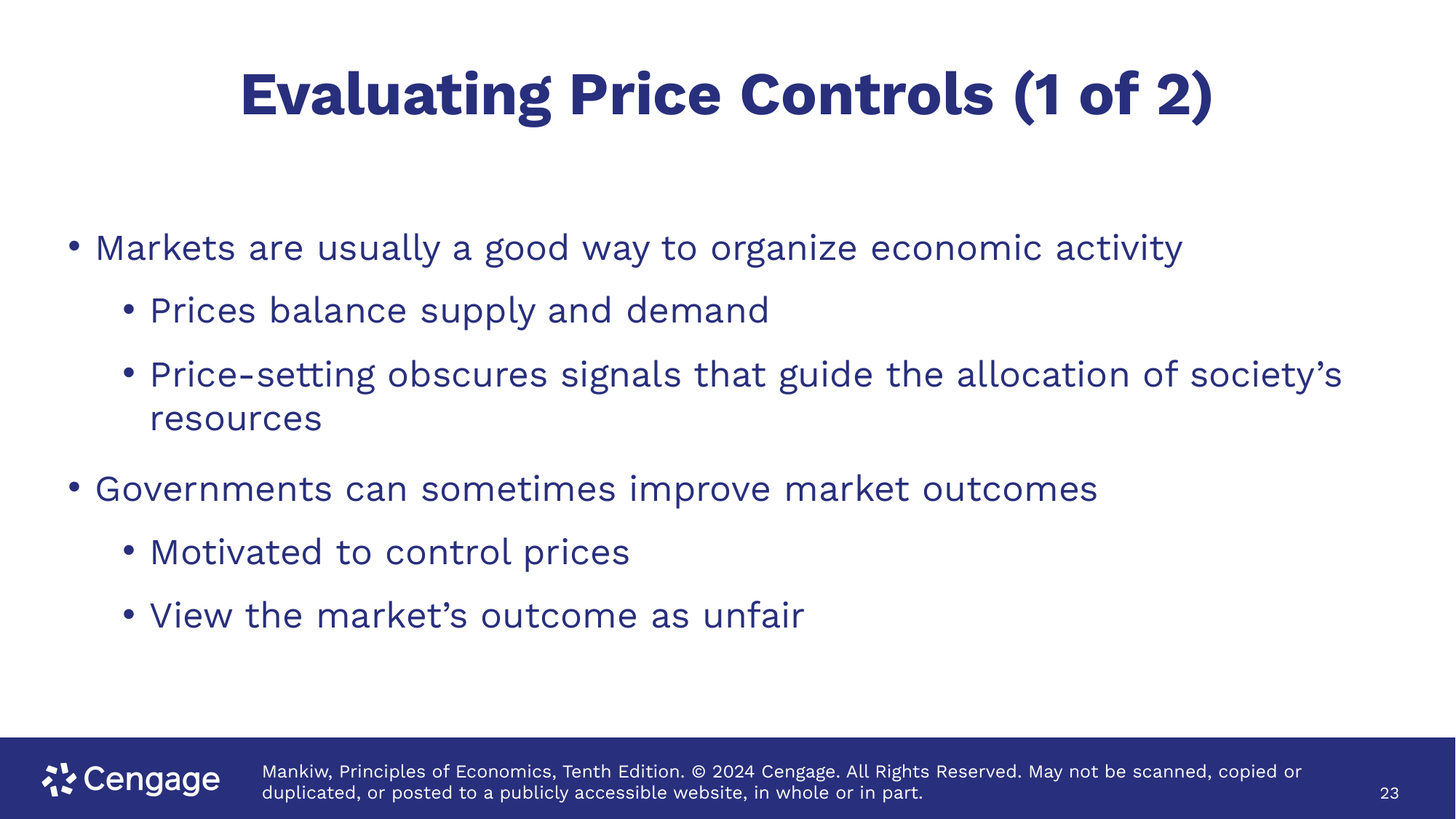

# Evaluating Price Controls (1 of 2)
Markets are usually a good way to organize economic activity
Prices balance supply and demand
Price-setting obscures signals that guide the allocation of society’s resources
Governments can sometimes improve market outcomes
Motivated to control prices
View the market’s outcome as unfair